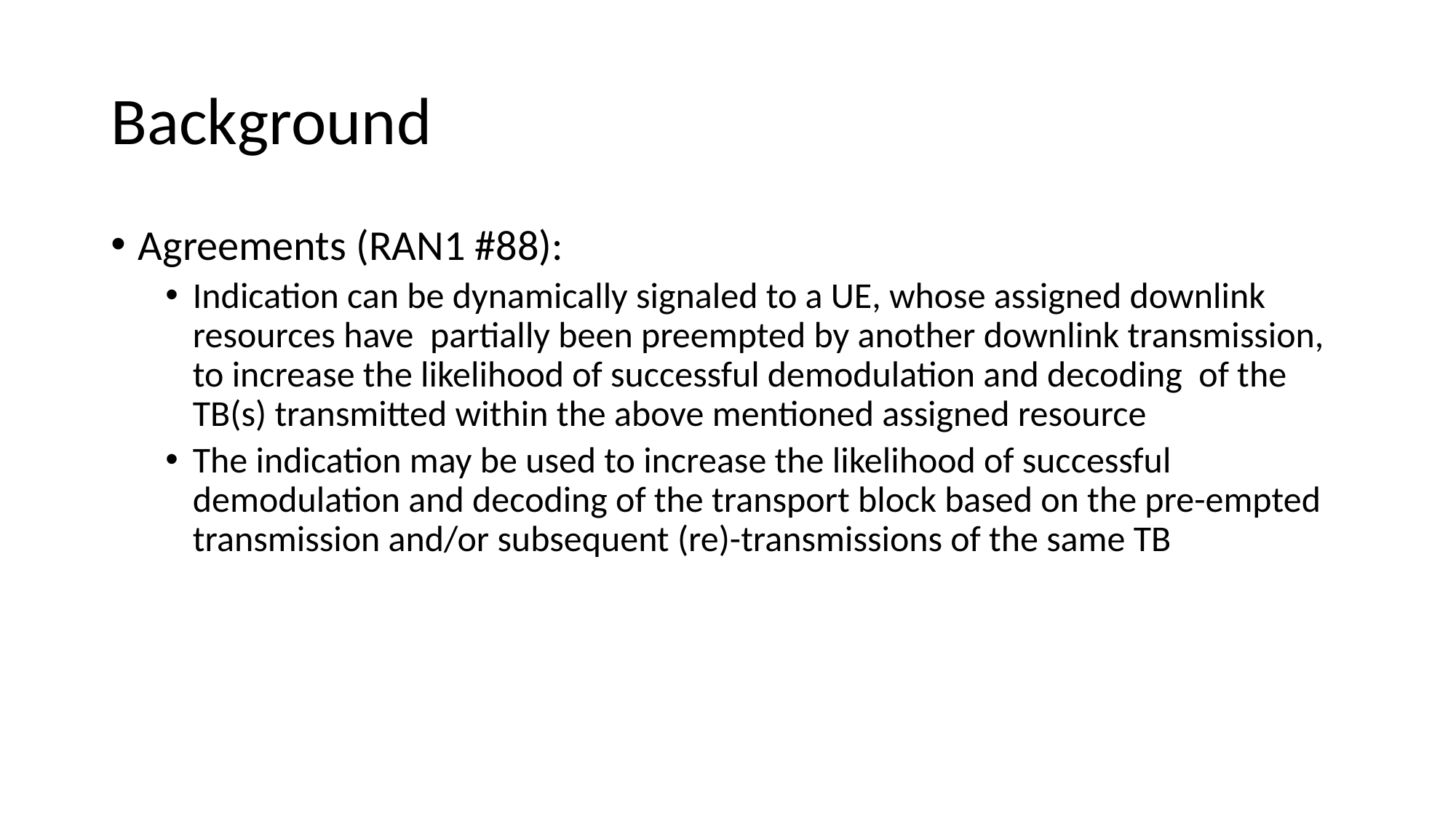

# Background
Agreements (RAN1 #88):
Indication can be dynamically signaled to a UE, whose assigned downlink resources have  partially been preempted by another downlink transmission, to increase the likelihood of successful demodulation and decoding  of the TB(s) transmitted within the above mentioned assigned resource
The indication may be used to increase the likelihood of successful demodulation and decoding of the transport block based on the pre-empted transmission and/or subsequent (re)-transmissions of the same TB